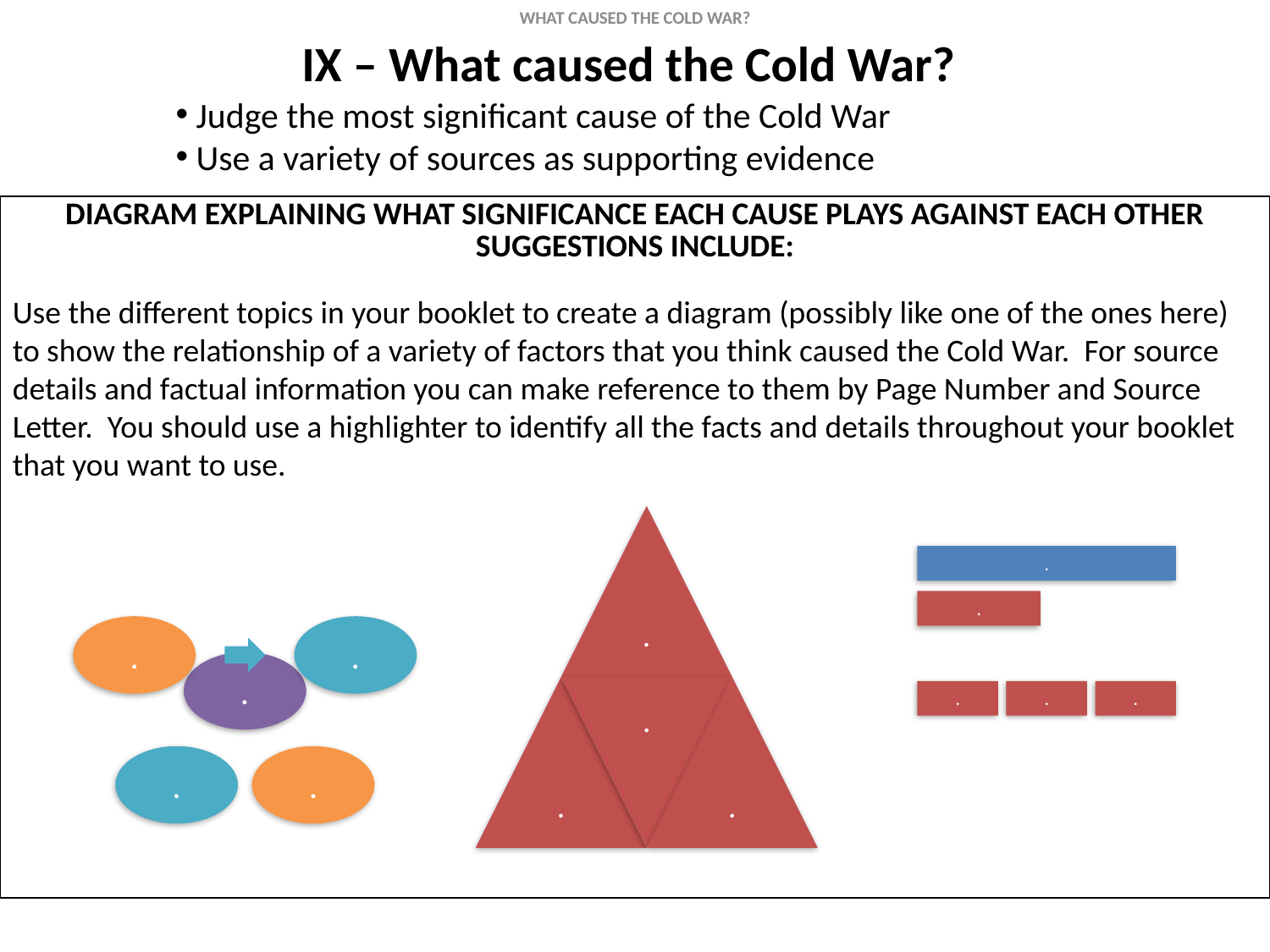

WHAT CAUSED THE COLD WAR?
IX – What caused the Cold War?
 Judge the most significant cause of the Cold War
 Use a variety of sources as supporting evidence
| DIAGRAM EXPLAINING WHAT SIGNIFICANCE EACH CAUSE PLAYS AGAINST EACH OTHER SUGGESTIONS INCLUDE: |
| --- |
Use the different topics in your booklet to create a diagram (possibly like one of the ones here) to show the relationship of a variety of factors that you think caused the Cold War.  For source details and factual information you can make reference to them by Page Number and Source Letter.  You should use a highlighter to identify all the facts and details throughout your booklet that you want to use.
.
.
.
.
.
.
.
.
.
.
.
.
.
.